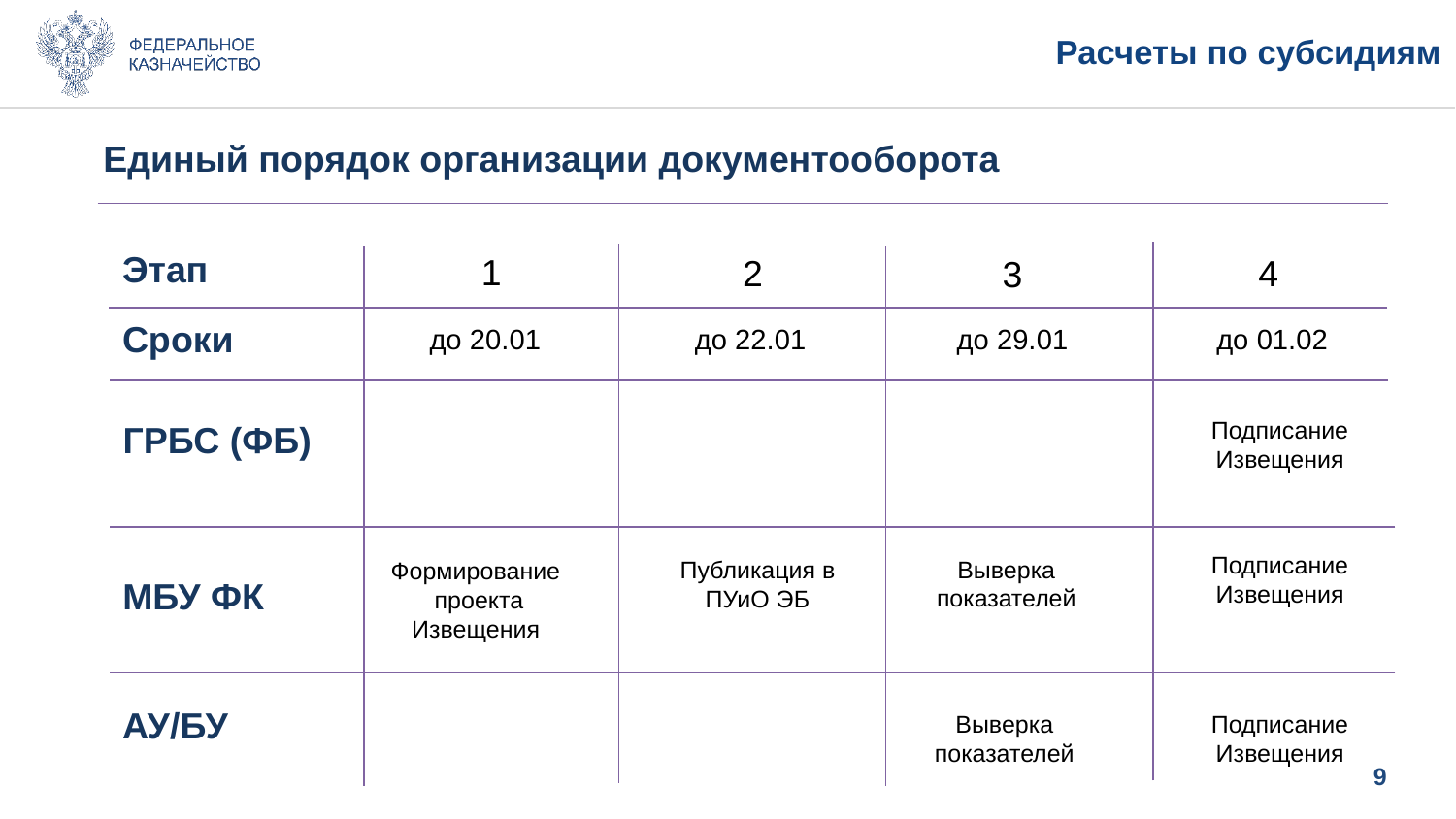

Расчеты по субсидиям

Единый порядок организации документооборота
Этап
1
4
2
3
Сроки
до 20.01
до 22.01
до 29.01
до 01.02
Подписание
Извещения
ГРБС (ФБ)
Подписание
Извещения
Выверка показателей
Публикация в ПУиО ЭБ
Формирование
проекта Извещения
МБУ ФК
АУ/БУ
Выверка показателей
Подписание
Извещения
9